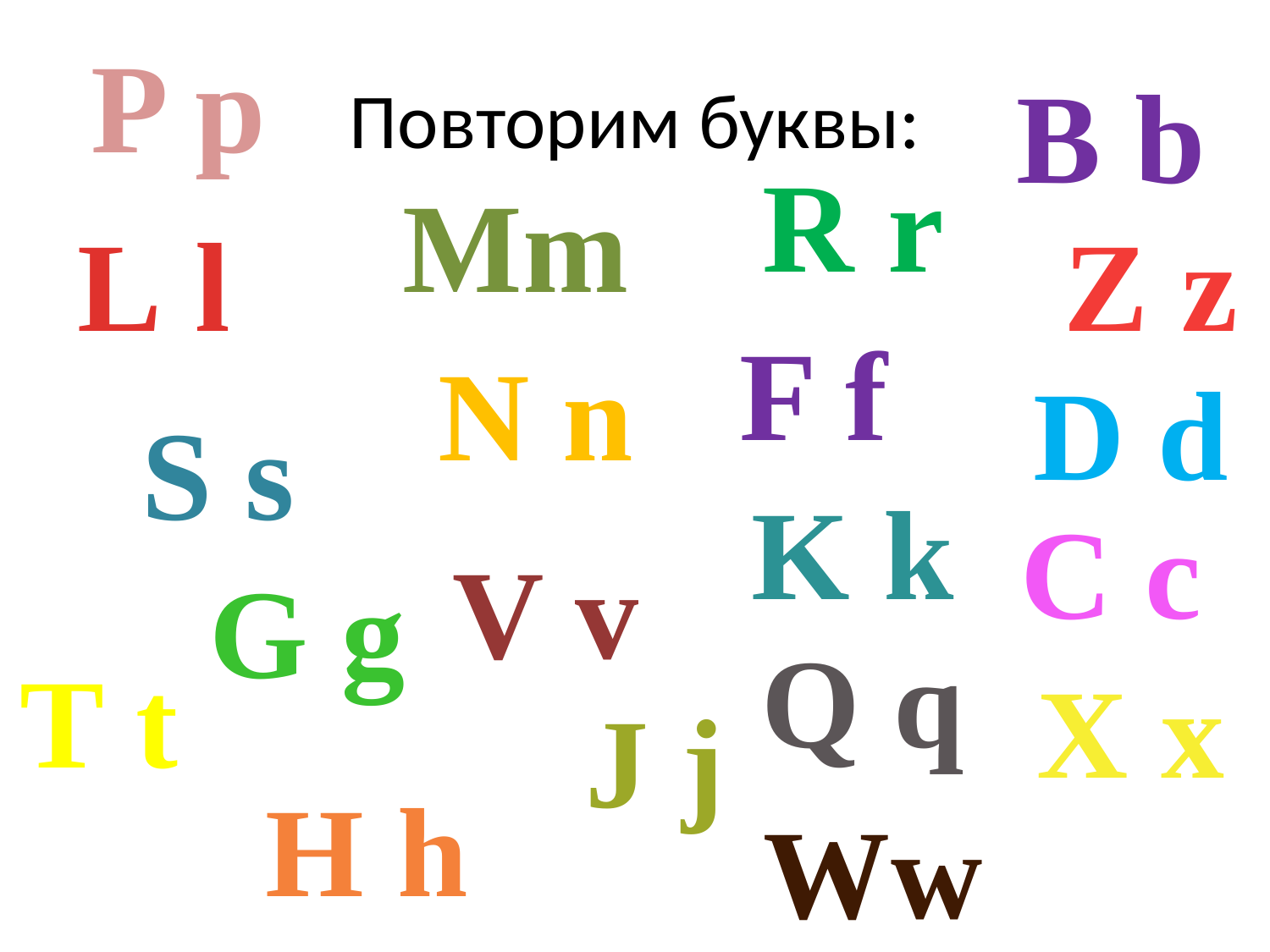

P p
# Повторим буквы:
B b
R r
Mm
L l
Z z

F f
N n
D d
S s
K k
C c
V v
G g
Q q
T t
X x
J j
H h
Ww